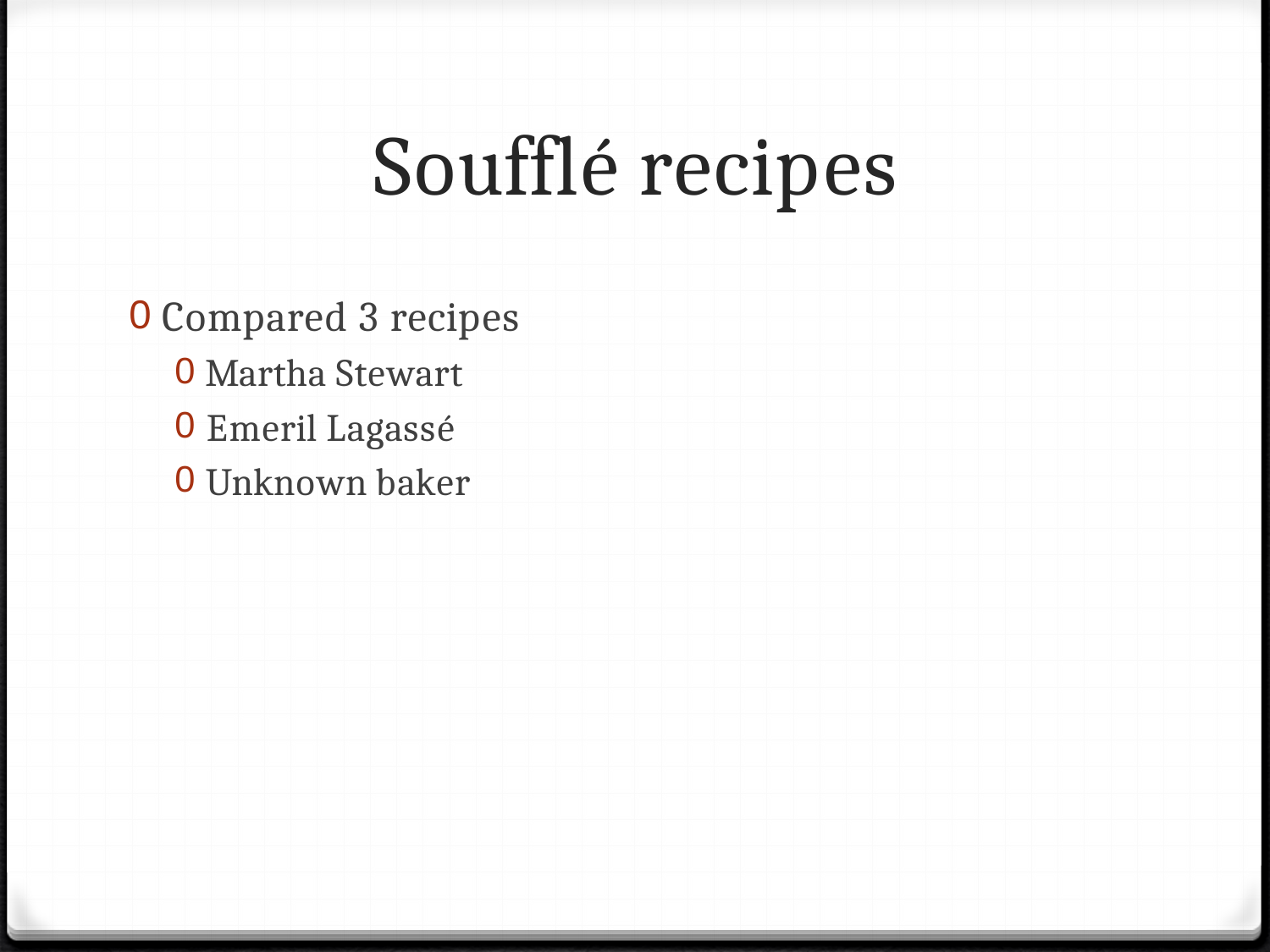

# Soufflé recipes
Compared 3 recipes
Martha Stewart
Emeril Lagassé
Unknown baker